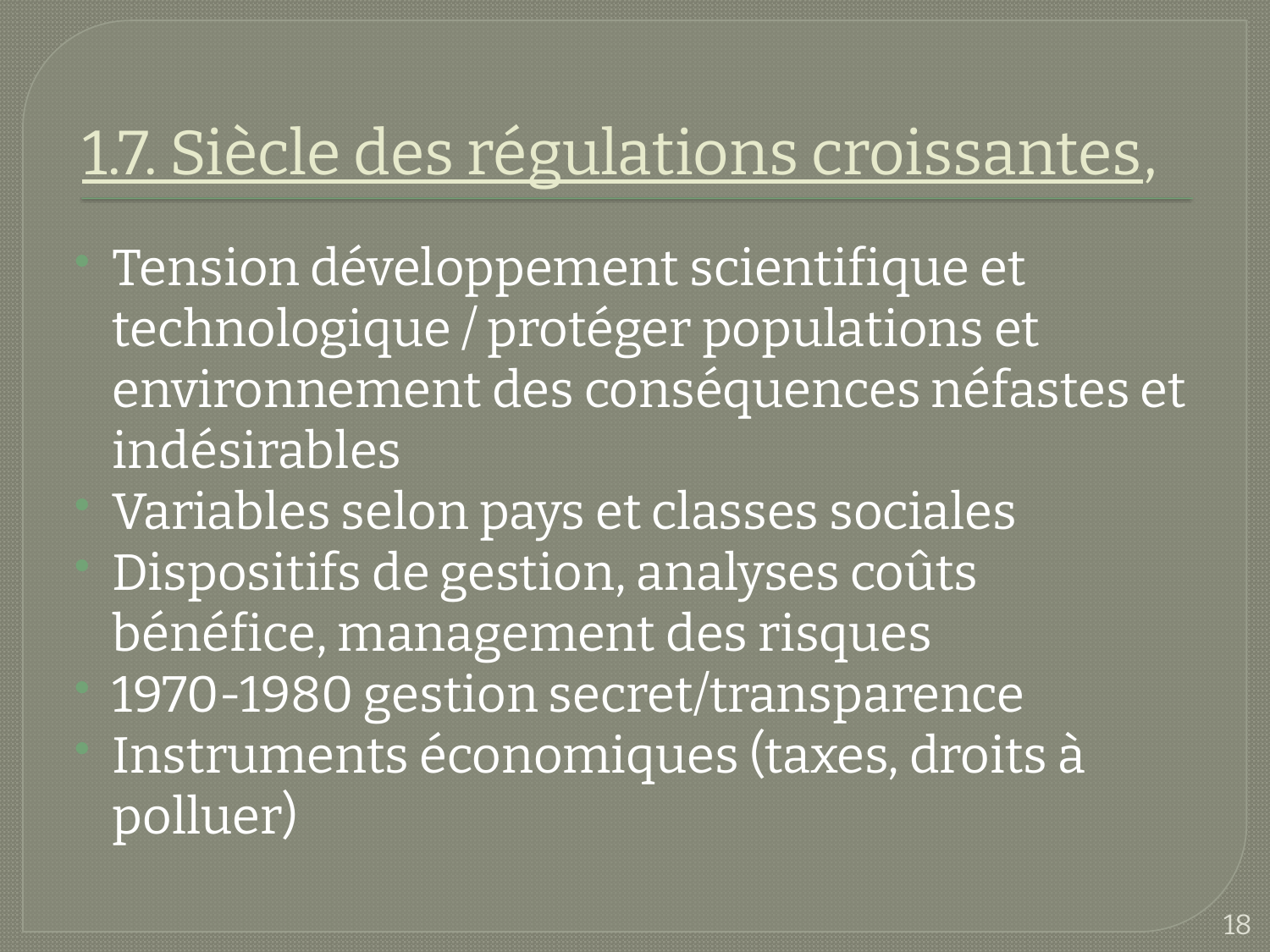

# 1.7. Siècle des régulations croissantes,
Tension développement scientifique et technologique / protéger populations et environnement des conséquences néfastes et indésirables
Variables selon pays et classes sociales
Dispositifs de gestion, analyses coûts bénéfice, management des risques
1970-1980 gestion secret/transparence
Instruments économiques (taxes, droits à polluer)
18